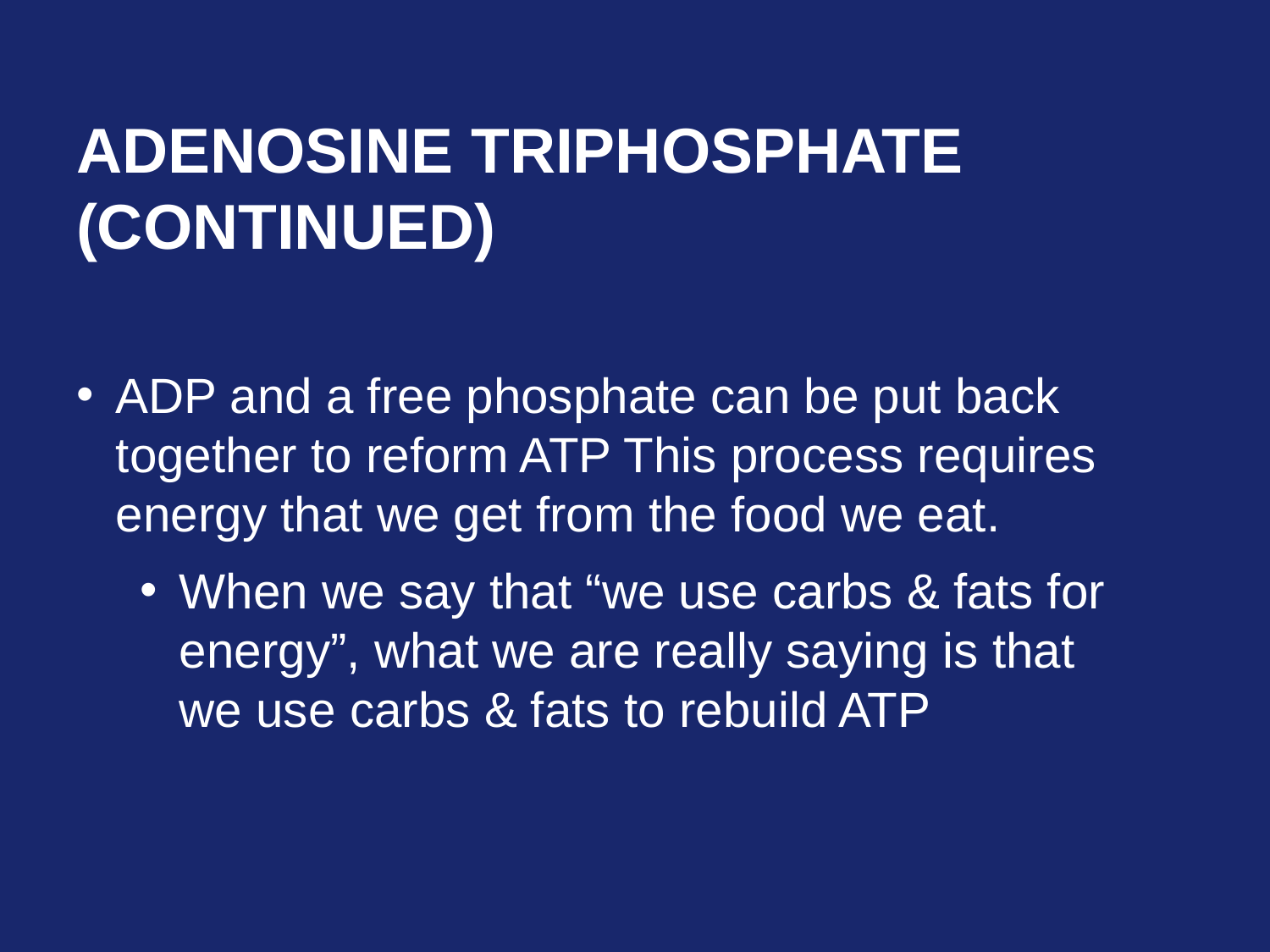

# Adenosine triphosphate (continued)
ADP and a free phosphate can be put back together to reform ATP This process requires energy that we get from the food we eat.
When we say that “we use carbs & fats for energy”, what we are really saying is that we use carbs & fats to rebuild ATP